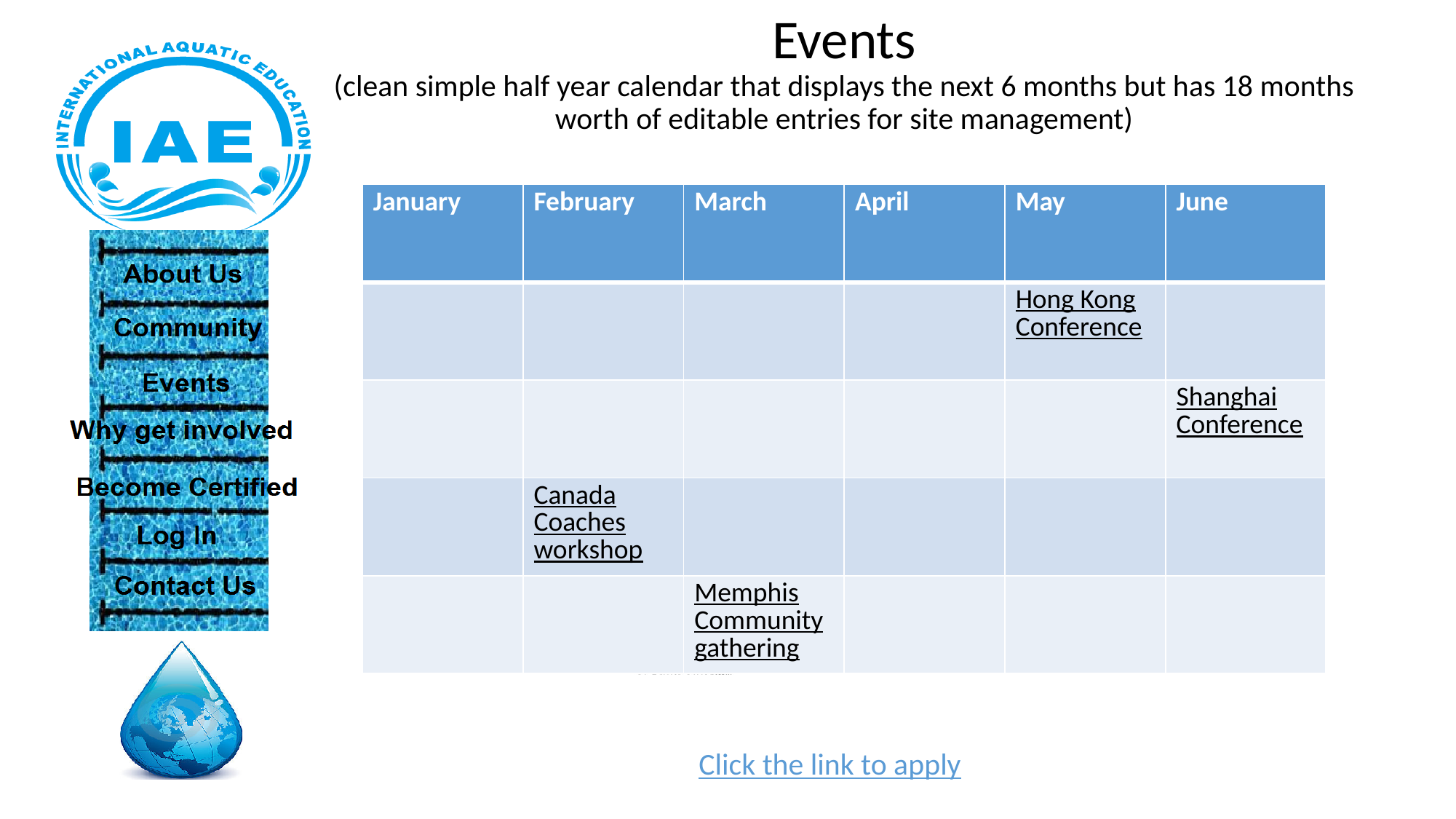

# Events (clean simple half year calendar that displays the next 6 months but has 18 months worth of editable entries for site management)
| January | February | March | April | May | June |
| --- | --- | --- | --- | --- | --- |
|  |  |  |  | Hong Kong Conference |  |
|  |  |  |  |  | Shanghai Conference |
|  | Canada Coaches workshop |  |  |  |  |
|  |  | Memphis Community gathering |  |  |  |
Click the link to apply